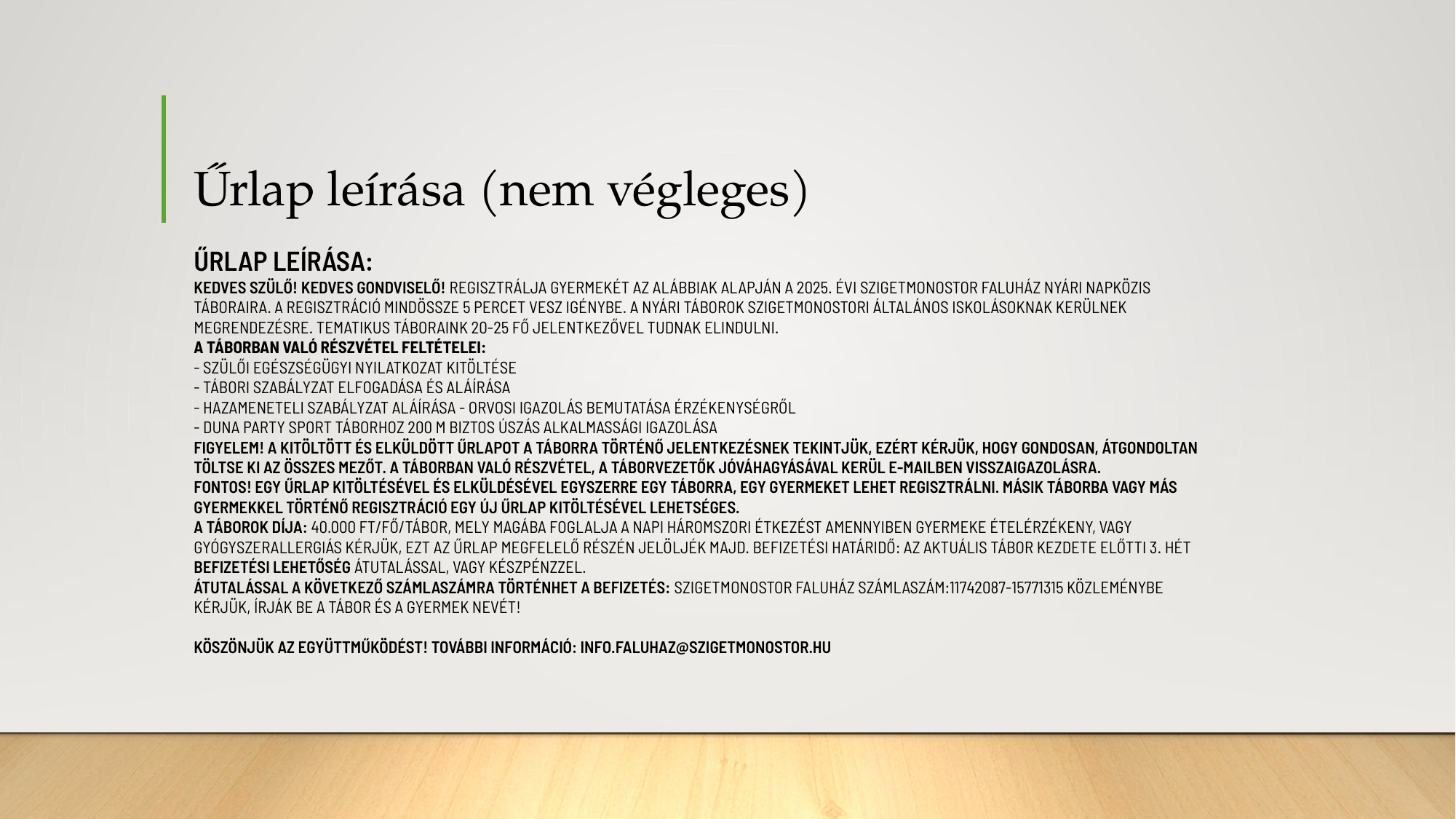

# Űrlap leírása (nem végleges)
ŰRLAP LEÍRÁSA:
KEDVES SZÜLŐ! KEDVES GONDVISELŐ! REGISZTRÁLJA GYERMEKÉT AZ ALÁBBIAK ALAPJÁN A 2025. ÉVI SZIGETMONOSTOR FALUHÁZ NYÁRI NAPKÖZIS TÁBORAIRA. A REGISZTRÁCIÓ MINDÖSSZE 5 PERCET VESZ IGÉNYBE. A NYÁRI TÁBOROK SZIGETMONOSTORI ÁLTALÁNOS ISKOLÁSOKNAK KERÜLNEK MEGRENDEZÉSRE. TEMATIKUS TÁBORAINK 20-25 FŐ JELENTKEZŐVEL TUDNAK ELINDULNI.
A TÁBORBAN VALÓ RÉSZVÉTEL FELTÉTELEI:
- SZÜLŐI EGÉSZSÉGÜGYI NYILATKOZAT KITÖLTÉSE
- TÁBORI SZABÁLYZAT ELFOGADÁSA ÉS ALÁÍRÁSA
- HAZAMENETELI SZABÁLYZAT ALÁÍRÁSA - ORVOSI IGAZOLÁS BEMUTATÁSA ÉRZÉKENYSÉGRŐL
- DUNA PARTY SPORT TÁBORHOZ 200 M BIZTOS ÚSZÁS ALKALMASSÁGI IGAZOLÁSA
FIGYELEM! A KITÖLTÖTT ÉS ELKÜLDÖTT ŰRLAPOT A TÁBORRA TÖRTÉNŐ JELENTKEZÉSNEK TEKINTJÜK, EZÉRT KÉRJÜK, HOGY GONDOSAN, ÁTGONDOLTAN TÖLTSE KI AZ ÖSSZES MEZŐT. A TÁBORBAN VALÓ RÉSZVÉTEL, A TÁBORVEZETŐK JÓVÁHAGYÁSÁVAL KERÜL E-MAILBEN VISSZAIGAZOLÁSRA.
FONTOS! EGY ŰRLAP KITÖLTÉSÉVEL ÉS ELKÜLDÉSÉVEL EGYSZERRE EGY TÁBORRA, EGY GYERMEKET LEHET REGISZTRÁLNI. MÁSIK TÁBORBA VAGY MÁS GYERMEKKEL TÖRTÉNŐ REGISZTRÁCIÓ EGY ÚJ ŰRLAP KITÖLTÉSÉVEL LEHETSÉGES.
A TÁBOROK DÍJA: 40.000 FT/FŐ/TÁBOR, MELY MAGÁBA FOGLALJA A NAPI HÁROMSZORI ÉTKEZÉST AMENNYIBEN GYERMEKE ÉTELÉRZÉKENY, VAGY GYÓGYSZERALLERGIÁS KÉRJÜK, EZT AZ ŰRLAP MEGFELELŐ RÉSZÉN JELÖLJÉK MAJD. BEFIZETÉSI HATÁRIDŐ: AZ AKTUÁLIS TÁBOR KEZDETE ELŐTTI 3. HÉT BEFIZETÉSI LEHETŐSÉG ÁTUTALÁSSAL, VAGY KÉSZPÉNZZEL.
ÁTUTALÁSSAL A KÖVETKEZŐ SZÁMLASZÁMRA TÖRTÉNHET A BEFIZETÉS: SZIGETMONOSTOR FALUHÁZ SZÁMLASZÁM:11742087-15771315 KÖZLEMÉNYBE KÉRJÜK, ÍRJÁK BE A TÁBOR ÉS A GYERMEK NEVÉT!

KÖSZÖNJÜK AZ EGYÜTTMŰKÖDÉST! TOVÁBBI INFORMÁCIÓ: INFO.FALUHAZ@SZIGETMONOSTOR.HU